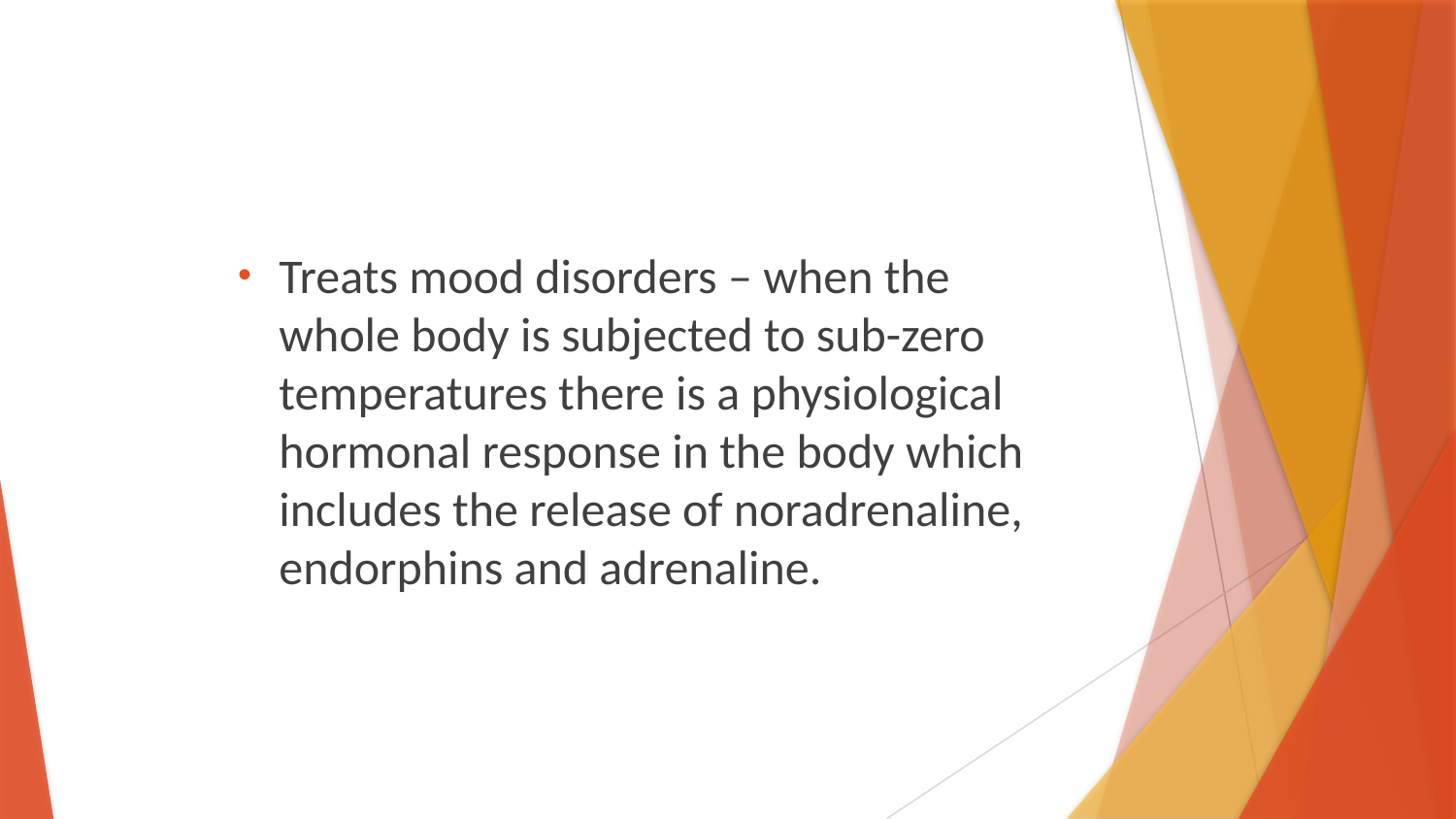

Treats mood disorders – when the whole body is subjected to sub-zero temperatures there is a physiological hormonal response in the body which includes the release of noradrenaline, endorphins and adrenaline.